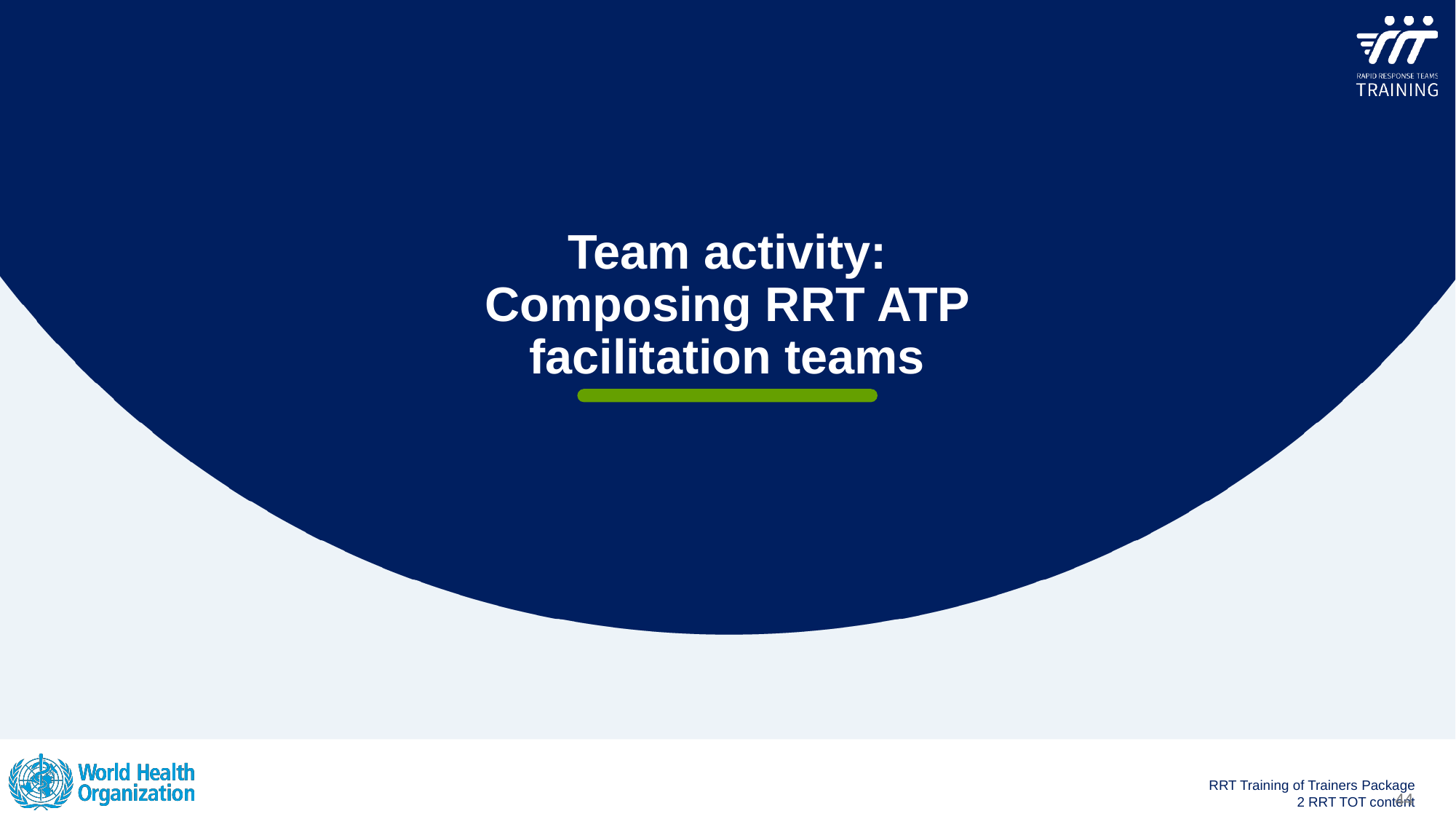

Team activity:
Composing RRT ATP facilitation teams